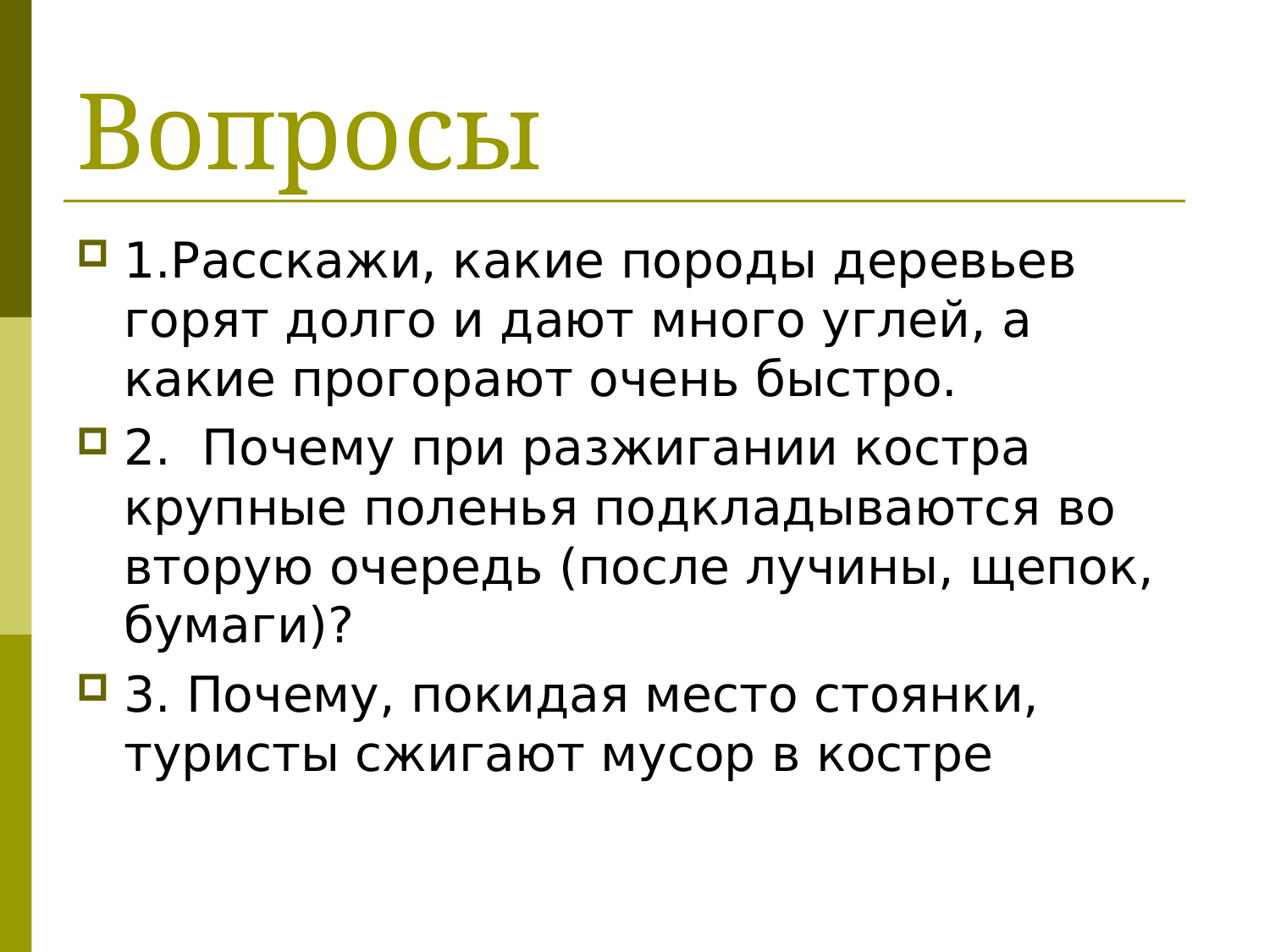

# Вопросы
1.Расскажи, какие породы деревьев горят долго и дают много углей, а какие прогорают очень быстро.
2.  Почему при разжигании костра крупные поленья подкладываются во вторую очередь (после лучины, щепок, бумаги)?
3. Почему, покидая место стоянки, туристы сжигают мусор в костре